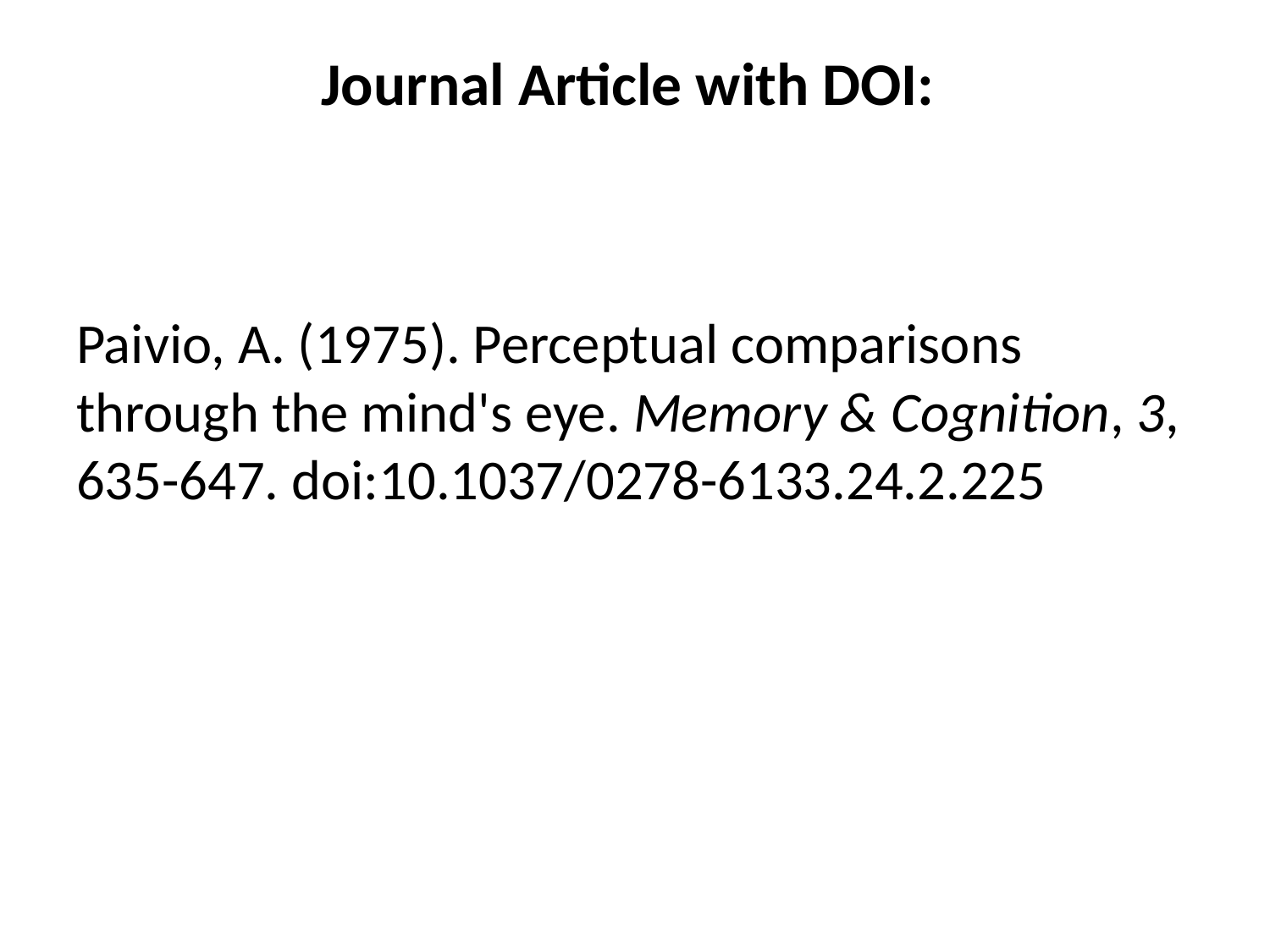

# Journal Article with DOI:

Paivio, A. (1975). Perceptual comparisons through the mind's eye. Memory & Cognition, 3, 635-647. doi:10.1037/0278-6133.24.2.225